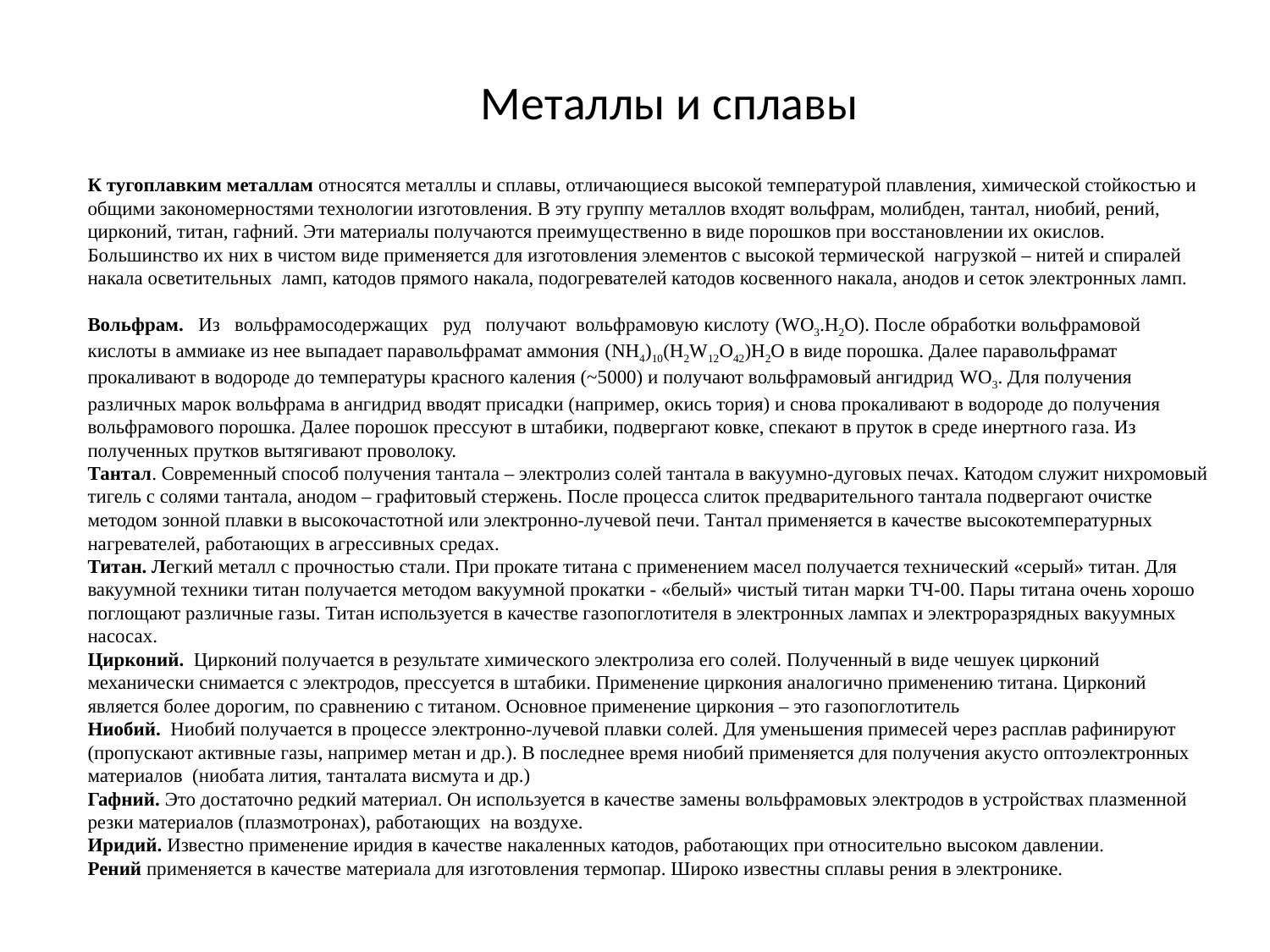

# Металлы и сплавы
К тугоплавким металлам относятся металлы и сплавы, отличающиеся высокой температурой плавления, химической стойкостью и общими закономерностями технологии изготовления. В эту группу металлов входят вольфрам, молибден, тантал, ниобий, рений, цирконий, титан, гафний. Эти материалы получаются преимущественно в виде порошков при восстановлении их окислов. Большинство их них в чистом виде применяется для изготовления элементов с высокой термической  нагрузкой – нитей и спиралей накала осветительных  ламп, катодов прямого накала, подогревателей катодов косвенного накала, анодов и сеток электронных ламп.

Вольфрам.   Из   вольфрамосодержащих   руд   получают  вольфрамовую кислоту (WO3.H2O). После обработки вольфрамовой кислоты в аммиаке из нее выпадает паравольфрамат аммония (NH4)10(H2W12O42)H2O в виде порошка. Далее паравольфрамат прокаливают в водороде до температуры красного каления (~5000) и получают вольфрамовый ангидрид WO3. Для получения различных марок вольфрама в ангидрид вводят присадки (например, окись тория) и снова прокаливают в водороде до получения вольфрамового порошка. Далее порошок прессуют в штабики, подвергают ковке, спекают в пруток в среде инертного газа. Из полученных прутков вытягивают проволоку.
Тантал. Современный способ получения тантала – электролиз солей тантала в вакуумно-дуговых печах. Катодом служит нихромовый тигель с солями тантала, анодом – графитовый стержень. После процесса слиток предварительного тантала подвергают очистке методом зонной плавки в высокочастотной или электронно-лучевой печи. Тантал применяется в качестве высокотемпературных нагревателей, работающих в агрессивных средах.
Титан. Легкий металл с прочностью стали. При прокате титана с применением масел получается технический «серый» титан. Для вакуумной техники титан получается методом вакуумной прокатки - «белый» чистый титан марки ТЧ-00. Пары титана очень хорошо поглощают различные газы. Титан используется в качестве газопоглотителя в электронных лампах и электроразрядных вакуумных насосах.
Цирконий.  Цирконий получается в результате химического электролиза его солей. Полученный в виде чешуек цирконий механически снимается с электродов, прессуется в штабики. Применение циркония аналогично применению титана. Цирконий является более дорогим, по сравнению с титаном. Основное применение циркония – это газопоглотитель
Ниобий.  Ниобий получается в процессе электронно-лучевой плавки солей. Для уменьшения примесей через расплав рафинируют (пропускают активные газы, например метан и др.). В последнее время ниобий применяется для получения акусто оптоэлектронных материалов  (ниобата лития, танталата висмута и др.)
Гафний. Это достаточно редкий материал. Он используется в качестве замены вольфрамовых электродов в устройствах плазменной резки материалов (плазмотронах), работающих  на воздухе.
Иридий. Известно применение иридия в качестве накаленных катодов, работающих при относительно высоком давлении.
Рений применяется в качестве материала для изготовления термопар. Широко известны сплавы рения в электронике.